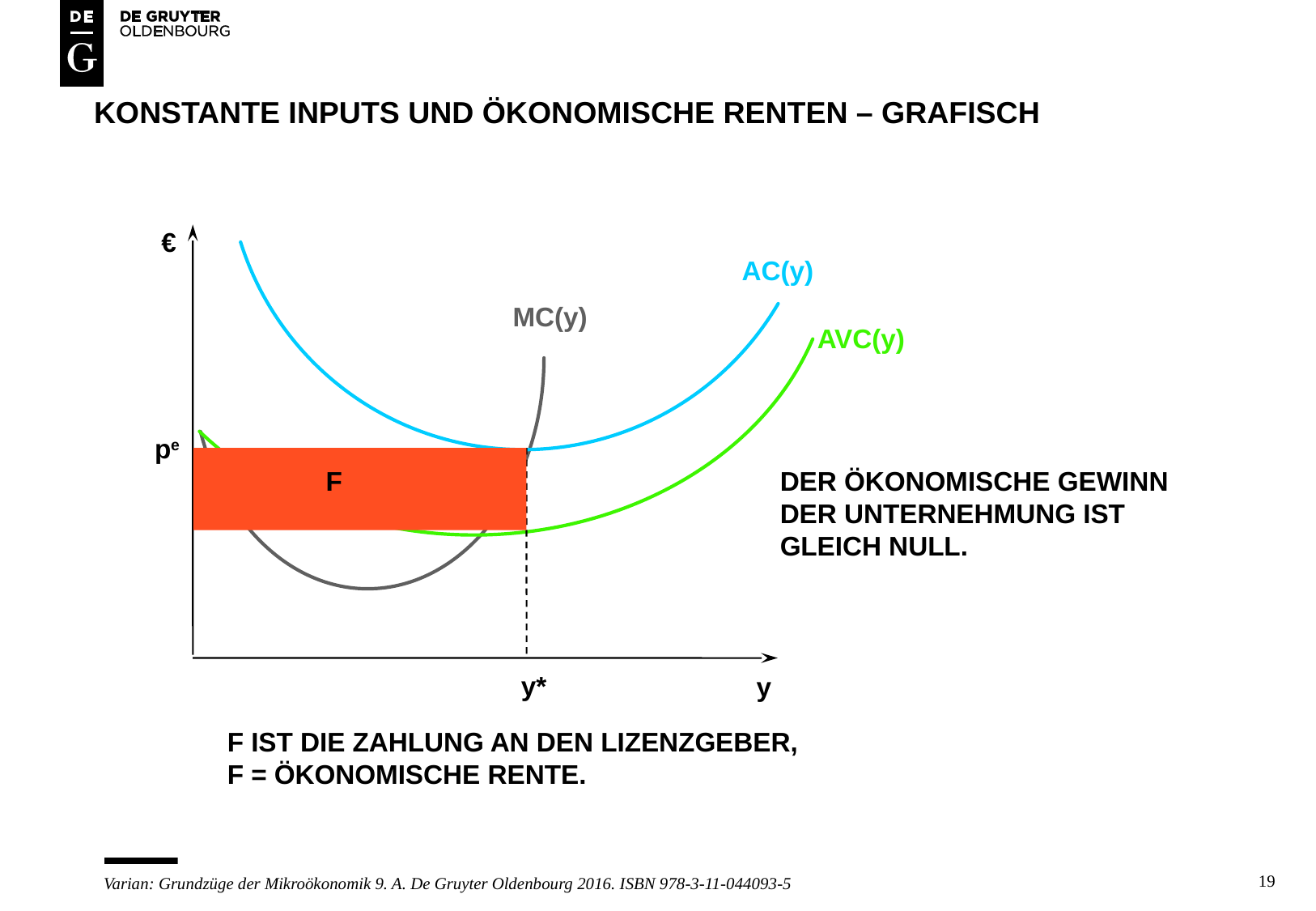

# KONSTANTE INPUTS UND ÖKONOMISCHE RENTEN – grafisch

€

AC(y)
MC(y)
AVC(y)

pe

F
DER ÖKONOMISCHE GEWINN
DER UNTERNEHMUNG IST
GLEICH NULL.

y*
y
F IST DIE ZAHLUNG AN DEN LIZENZGEBER,
F = ÖKONOMISCHE RENTE.
19
Varian: Grundzüge der Mikroökonomik 9. A. De Gruyter Oldenbourg 2016. ISBN 978-3-11-044093-5